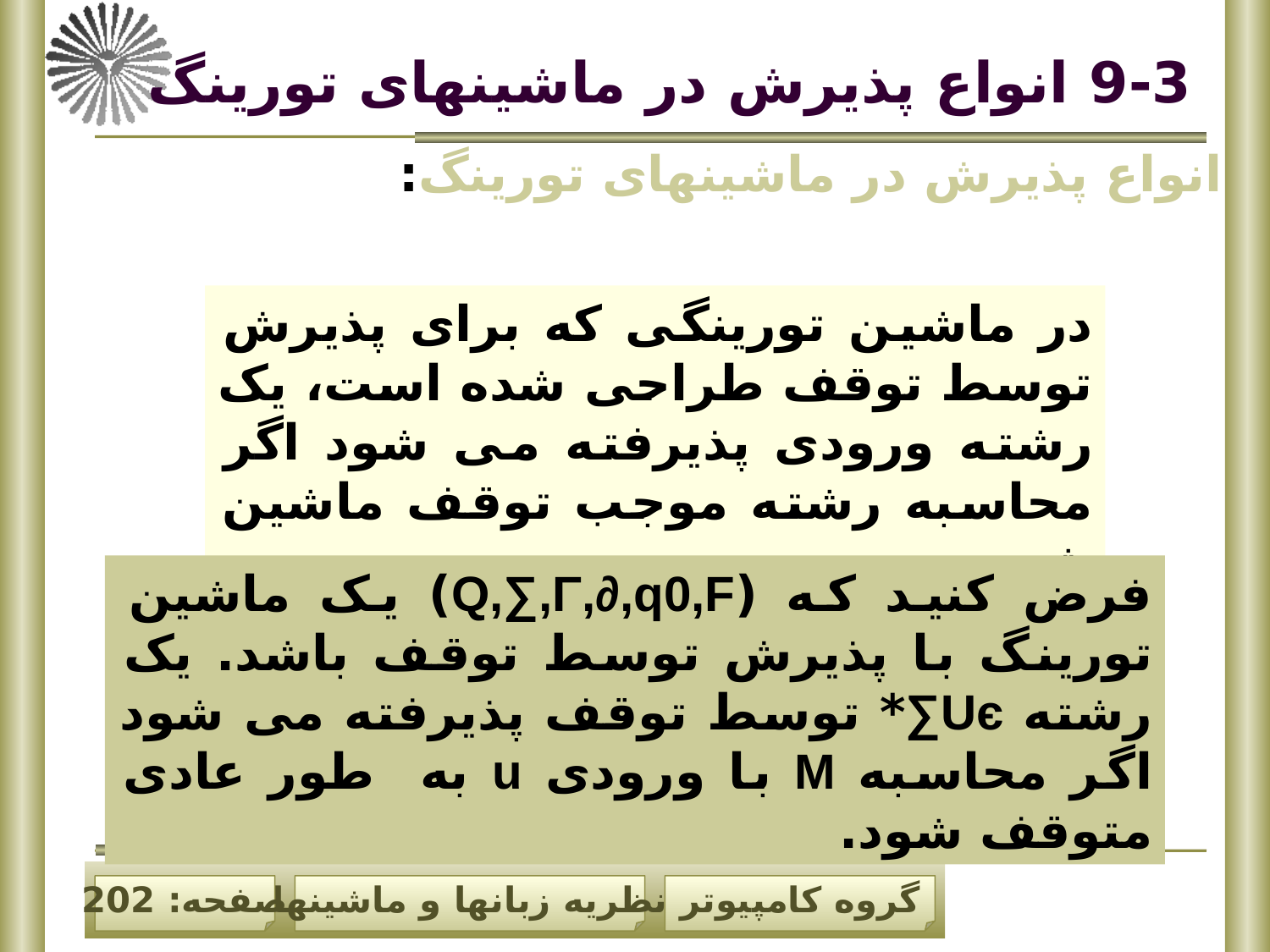

# 9-3 انواع پذیرش در ماشینهای تورینگ
انواع پذیرش در ماشینهای تورینگ:
در ماشین تورینگی که برای پذیرش توسط توقف طراحی شده است، یک رشته ورودی پذیرفته می شود اگر محاسبه رشته موجب توقف ماشین شود.
فرض کنید که (Q,∑,Γ,∂,q0,F) یک ماشین تورینگ با پذیرش توسط توقف باشد. یک رشته Uє∑* توسط توقف پذیرفته می شود اگر محاسبه M با ورودی u به  طور عادی متوقف شود.